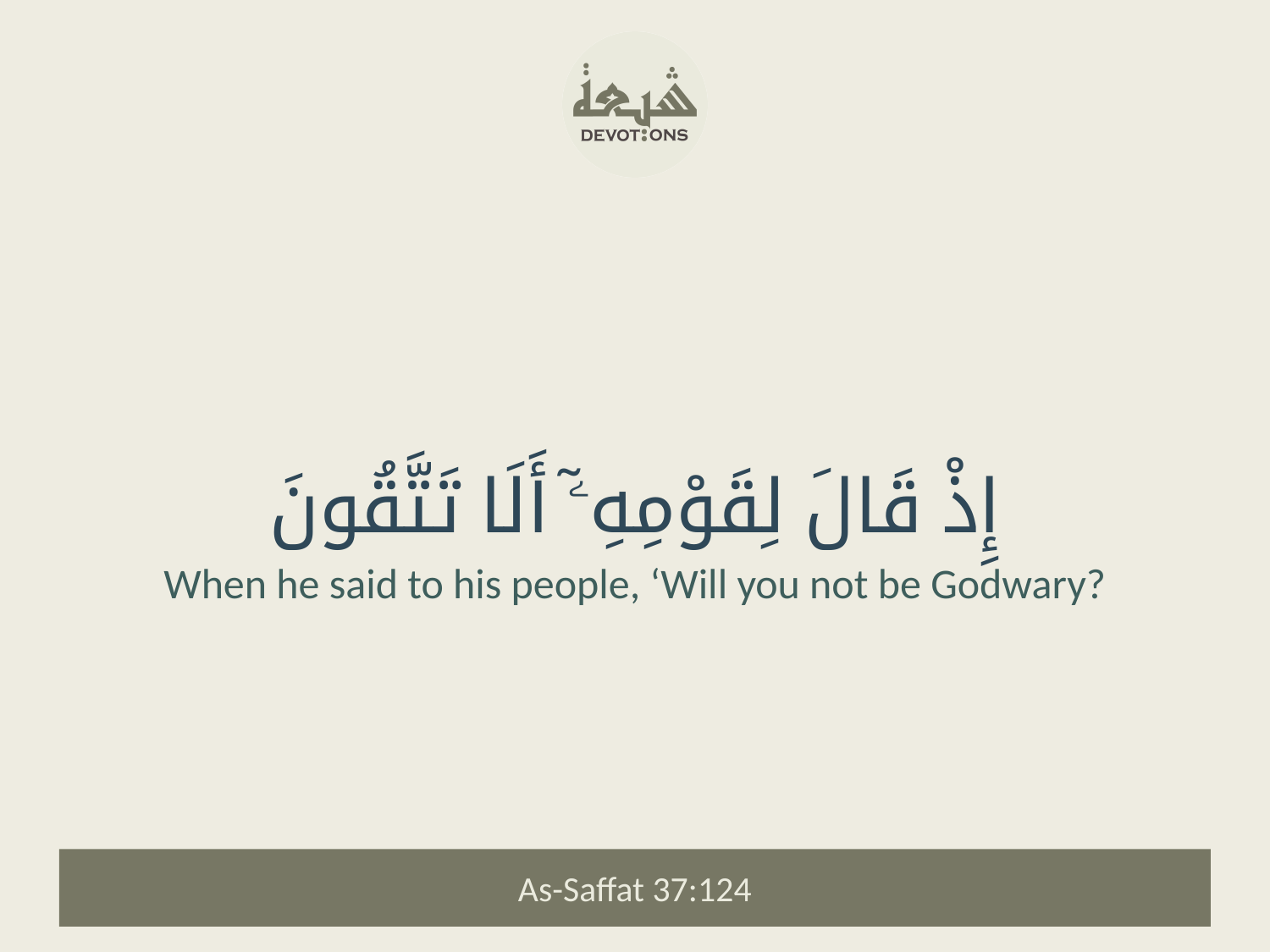

إِذْ قَالَ لِقَوْمِهِۦٓ أَلَا تَتَّقُونَ
When he said to his people, ‘Will you not be Godwary?
As-Saffat 37:124